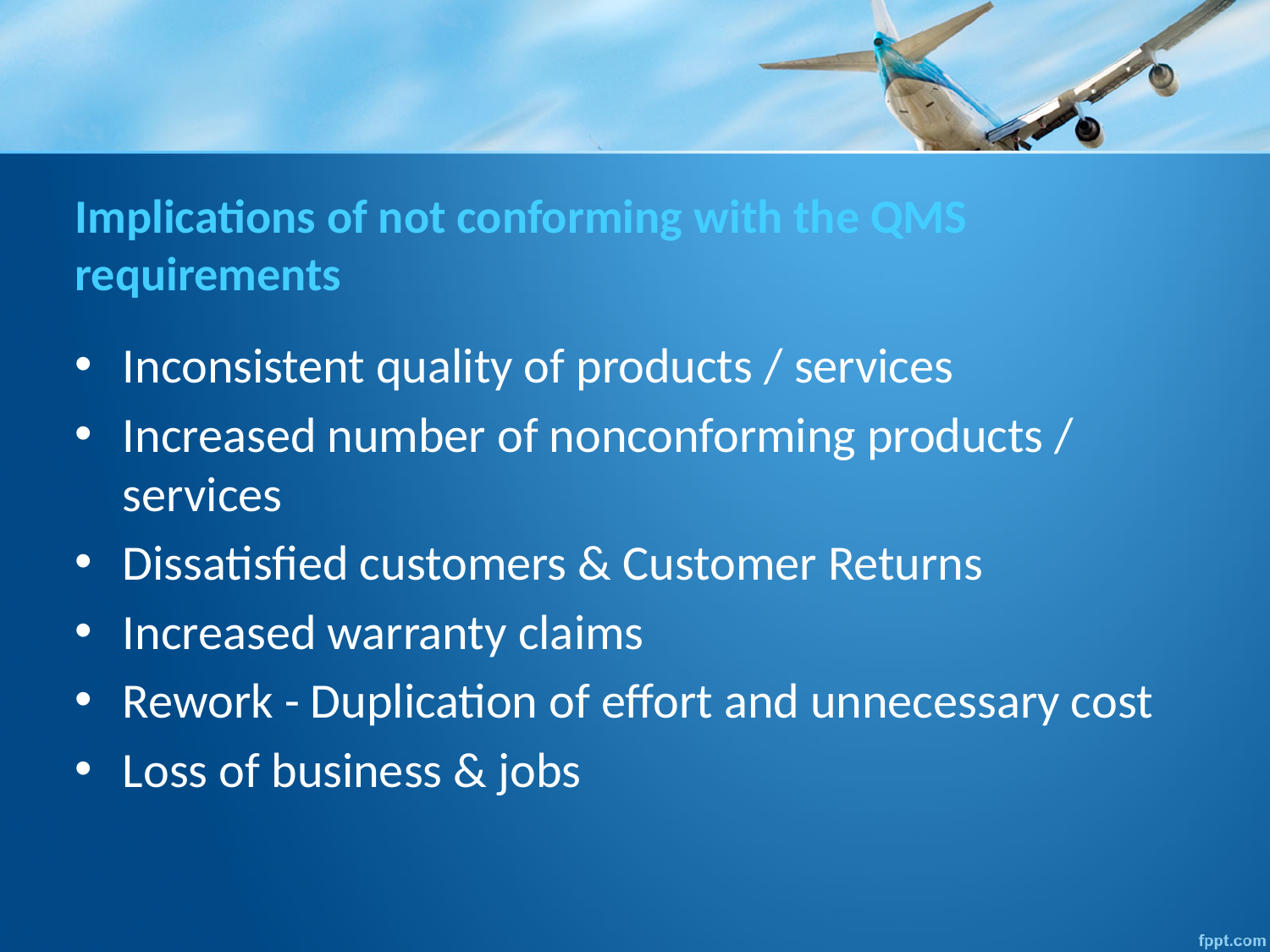

# Implications of not conforming with the QMS requirements
Inconsistent quality of products / services
Increased number of nonconforming products / services
Dissatisfied customers & Customer Returns
Increased warranty claims
Rework - Duplication of effort and unnecessary cost
Loss of business & jobs